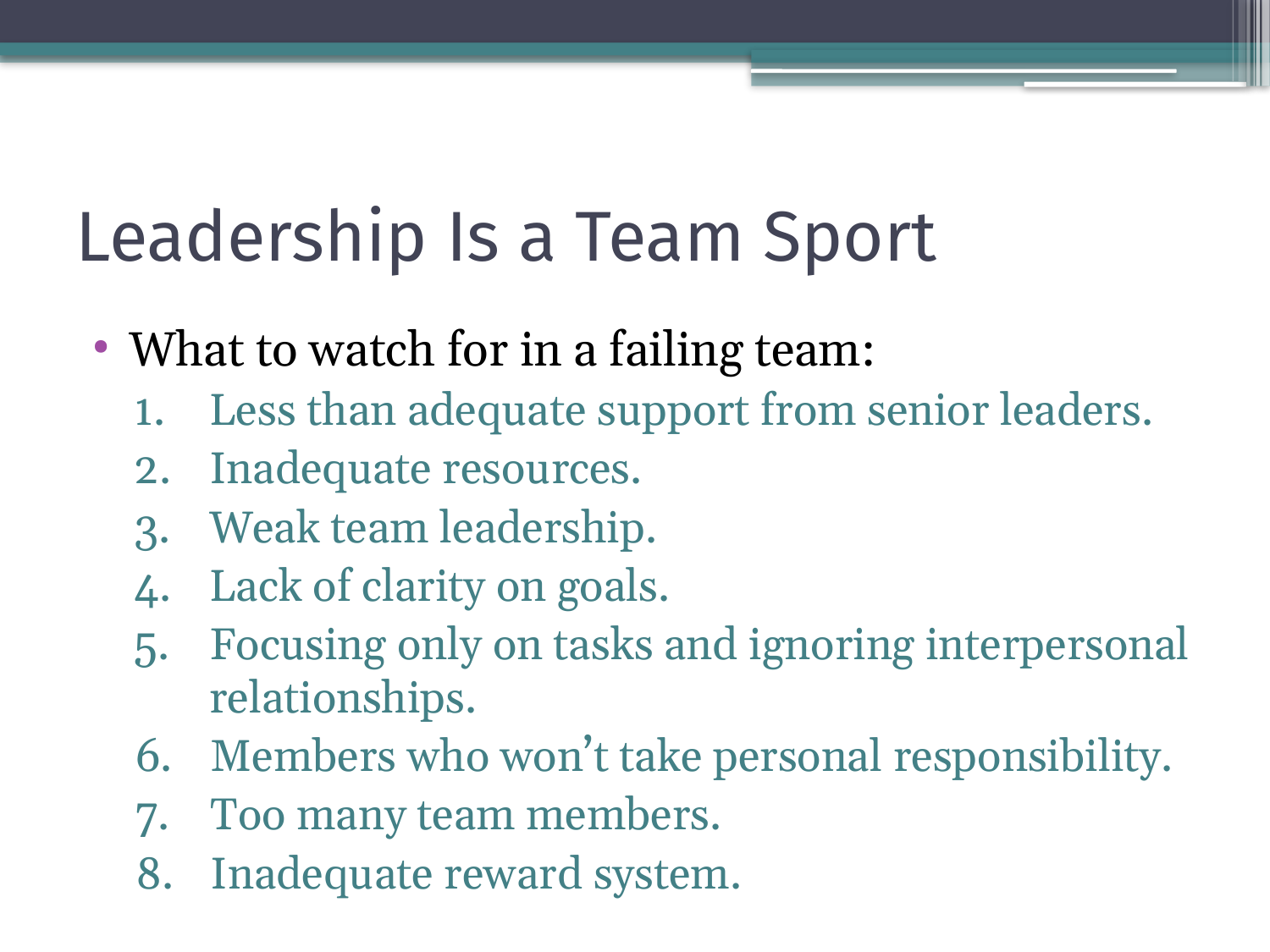

# Leadership Is a Team Sport
What to watch for in a failing team:
Less than adequate support from senior leaders.
Inadequate resources.
Weak team leadership.
Lack of clarity on goals.
Focusing only on tasks and ignoring interpersonal relationships.
Members who won’t take personal responsibility.
Too many team members.
Inadequate reward system.